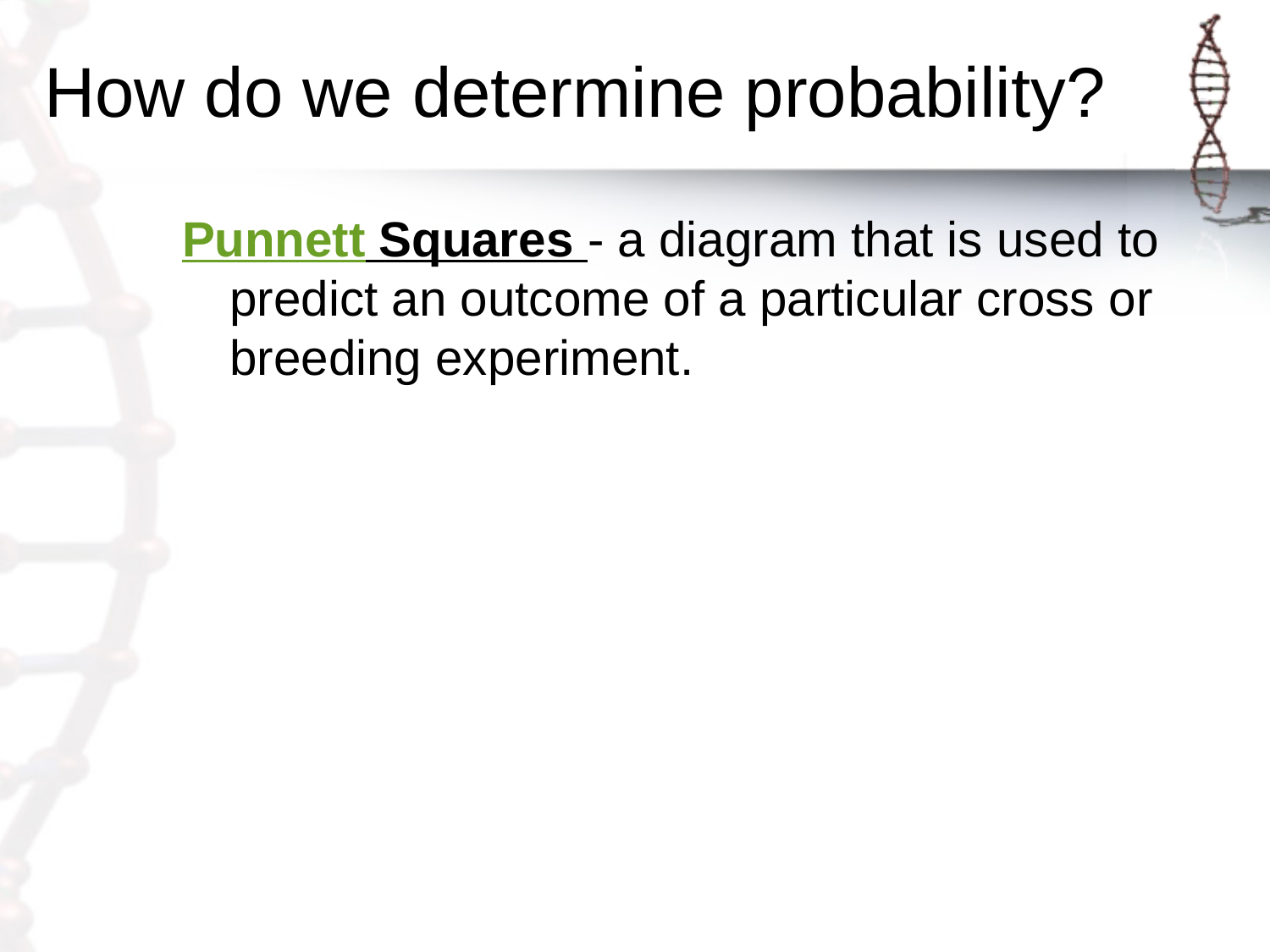

# How do we determine probability?
Punnett Squares - a diagram that is used to predict an outcome of a particular cross or breeding experiment.